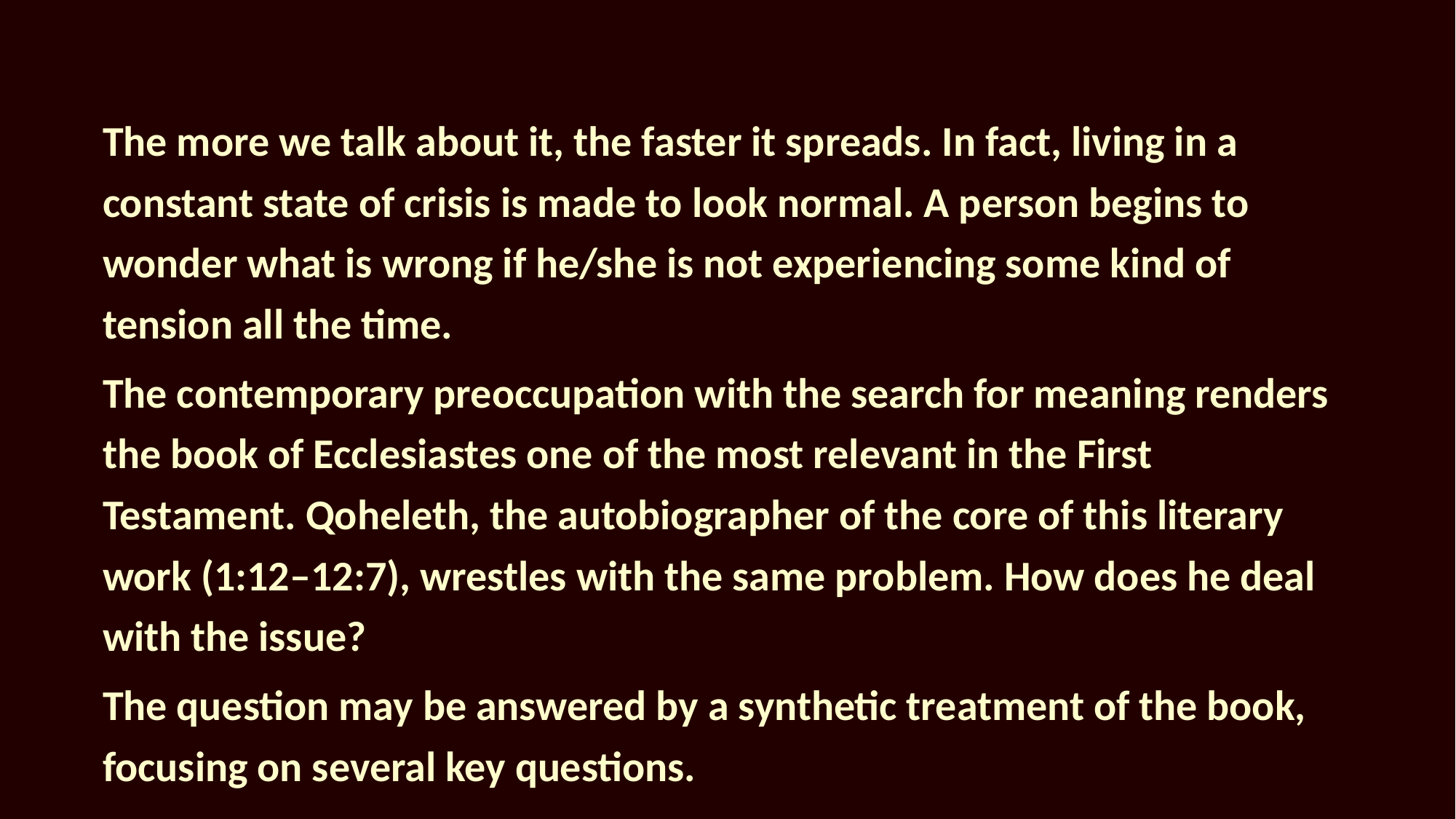

The more we talk about it, the faster it spreads. In fact, living in a constant state of crisis is made to look normal. A person begins to wonder what is wrong if he/she is not experiencing some kind of tension all the time.
The contemporary preoccupation with the search for meaning renders the book of Ecclesiastes one of the most relevant in the First Testament. Qoheleth, the autobiographer of the core of this literary work (1:12–12:7), wrestles with the same problem. How does he deal with the issue?
The question may be answered by a synthetic treatment of the book, focusing on several key questions.